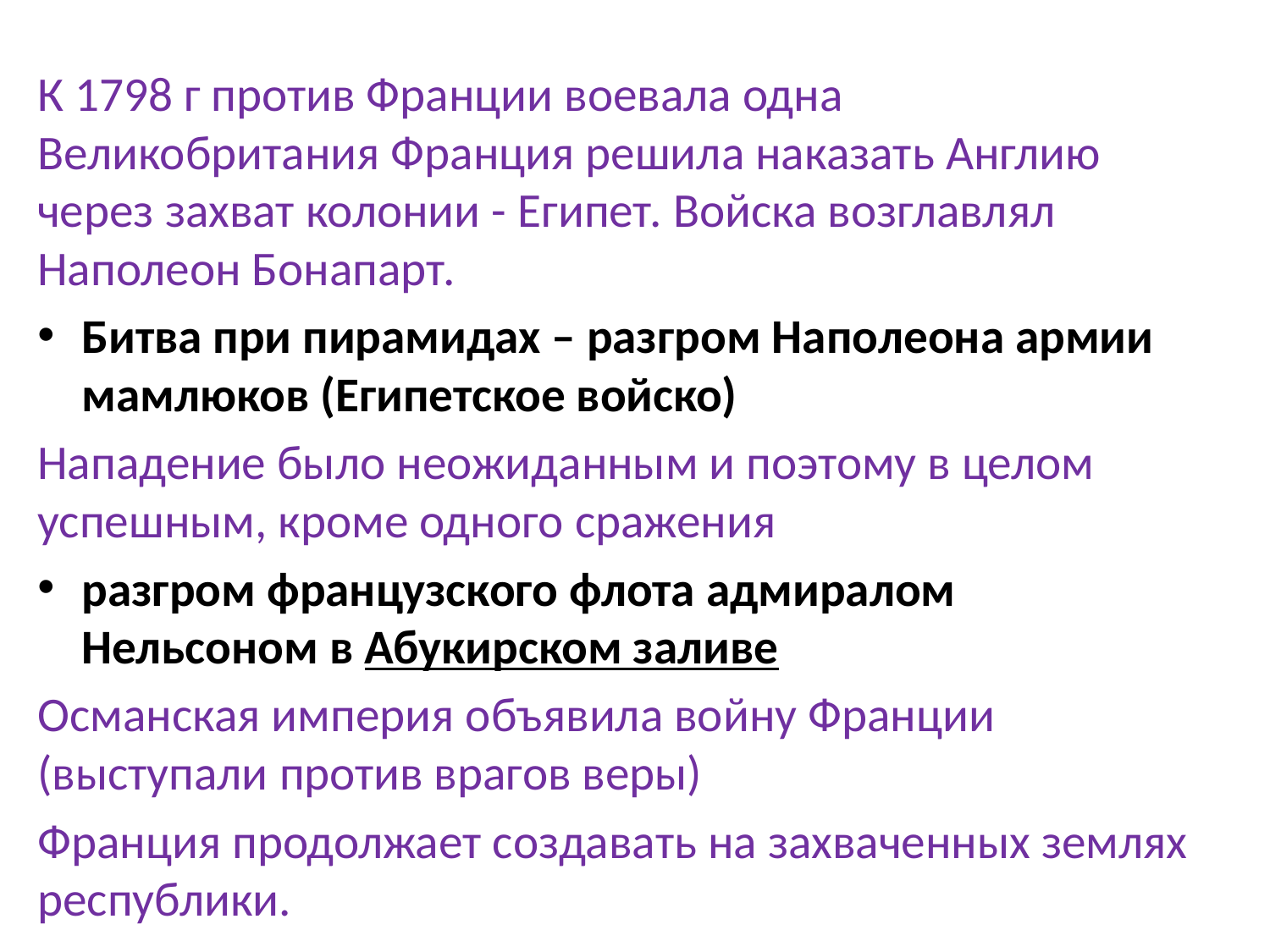

К 1798 г против Франции воевала одна Великобритания Франция решила наказать Англию через захват колонии - Египет. Войска возглавлял Наполеон Бонапарт.
Битва при пирамидах – разгром Наполеона армии мамлюков (Египетское войско)
Нападение было неожиданным и поэтому в целом успешным, кроме одного сражения
разгром французского флота адмиралом Нельсоном в Абукирском заливе
Османская империя объявила войну Франции (выступали против врагов веры)
Франция продолжает создавать на захваченных землях республики.